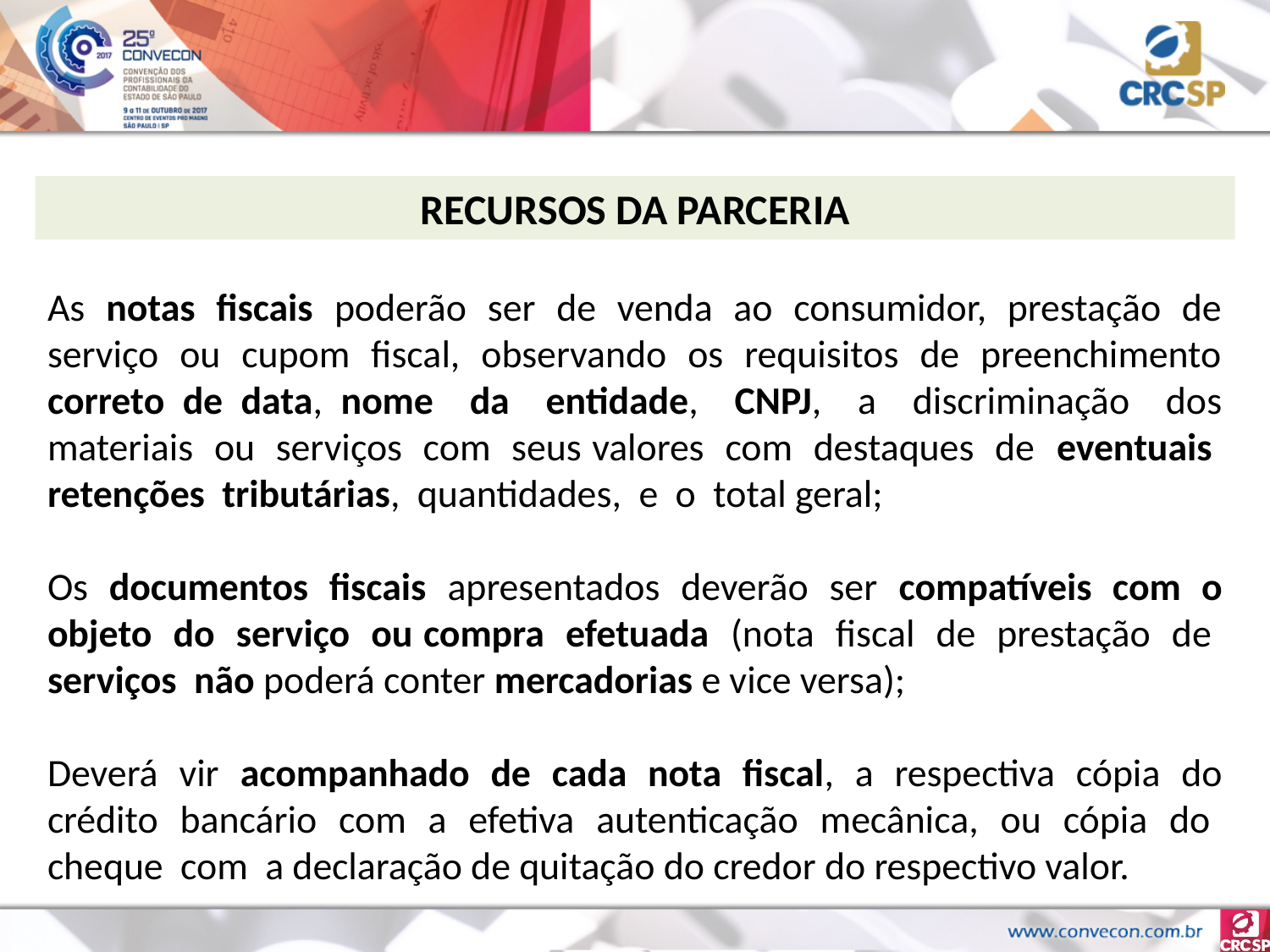

RECURSOS DA PARCERIA

As  notas  fiscais  poderão  ser  de  venda  ao  consumidor,  prestação  de serviço ou cupom fiscal, observando os requisitos de preenchimento correto de data, nome  da  entidade,  CNPJ,  a  discriminação  dos materiais  ou  serviços  com  seus valores  com  destaques  de  eventuais  retenções  tributárias,  quantidades,  e  o  total geral;

Os  documentos  fiscais  apresentados  deverão  ser  compatíveis  com  o objeto  do  serviço  ou compra  efetuada  (nota  fiscal  de  prestação  de  serviços  não poderá conter mercadorias e vice versa);

Deverá  vir  acompanhado  de  cada  nota  fiscal,  a  respectiva  cópia  do crédito  bancário  com  a  efetiva  autenticação  mecânica,  ou  cópia  do  cheque  com  a declaração de quitação do credor do respectivo valor.